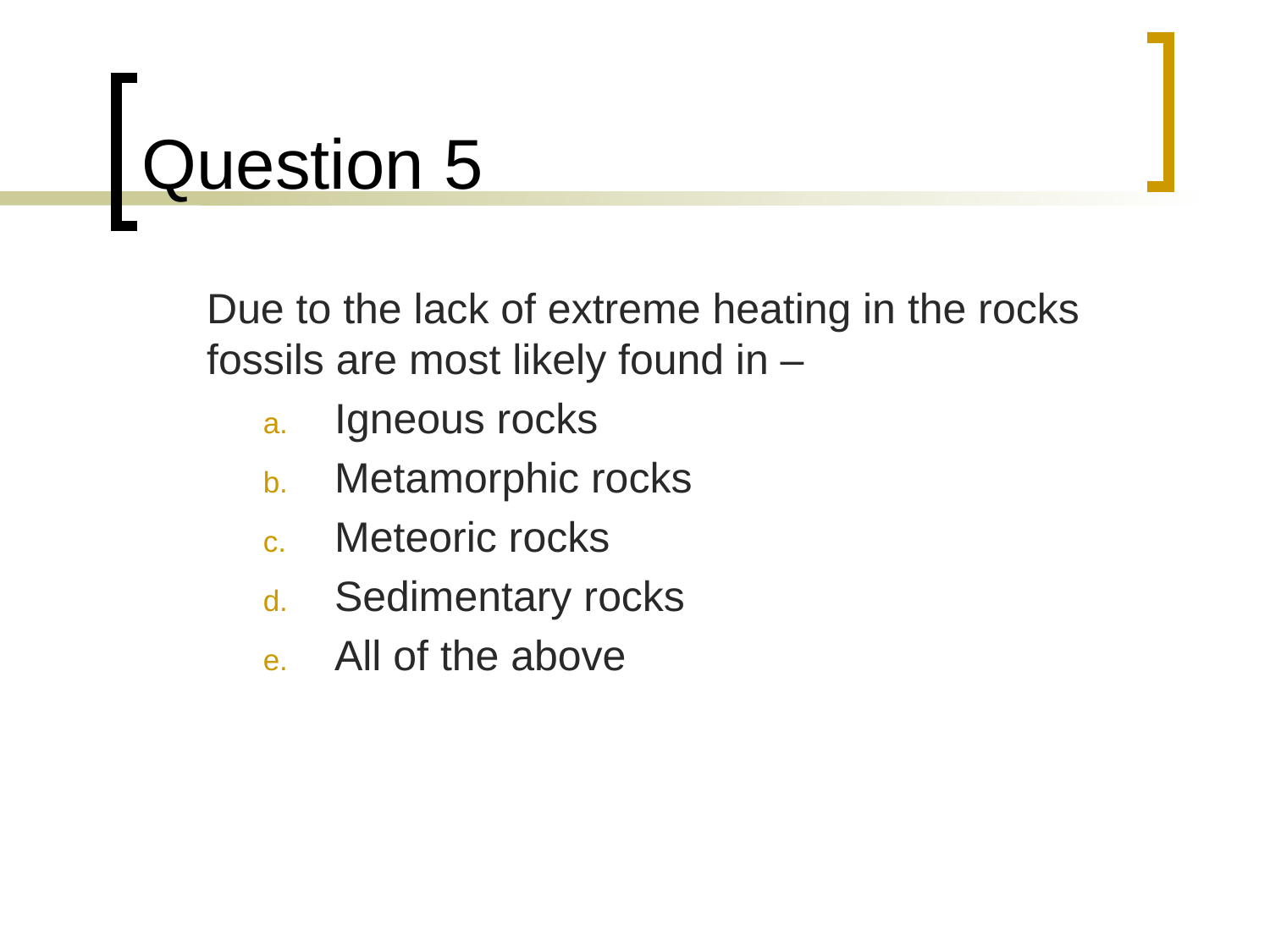

# Question 5
	Due to the lack of extreme heating in the rocks fossils are most likely found in –
Igneous rocks
Metamorphic rocks
Meteoric rocks
Sedimentary rocks
All of the above